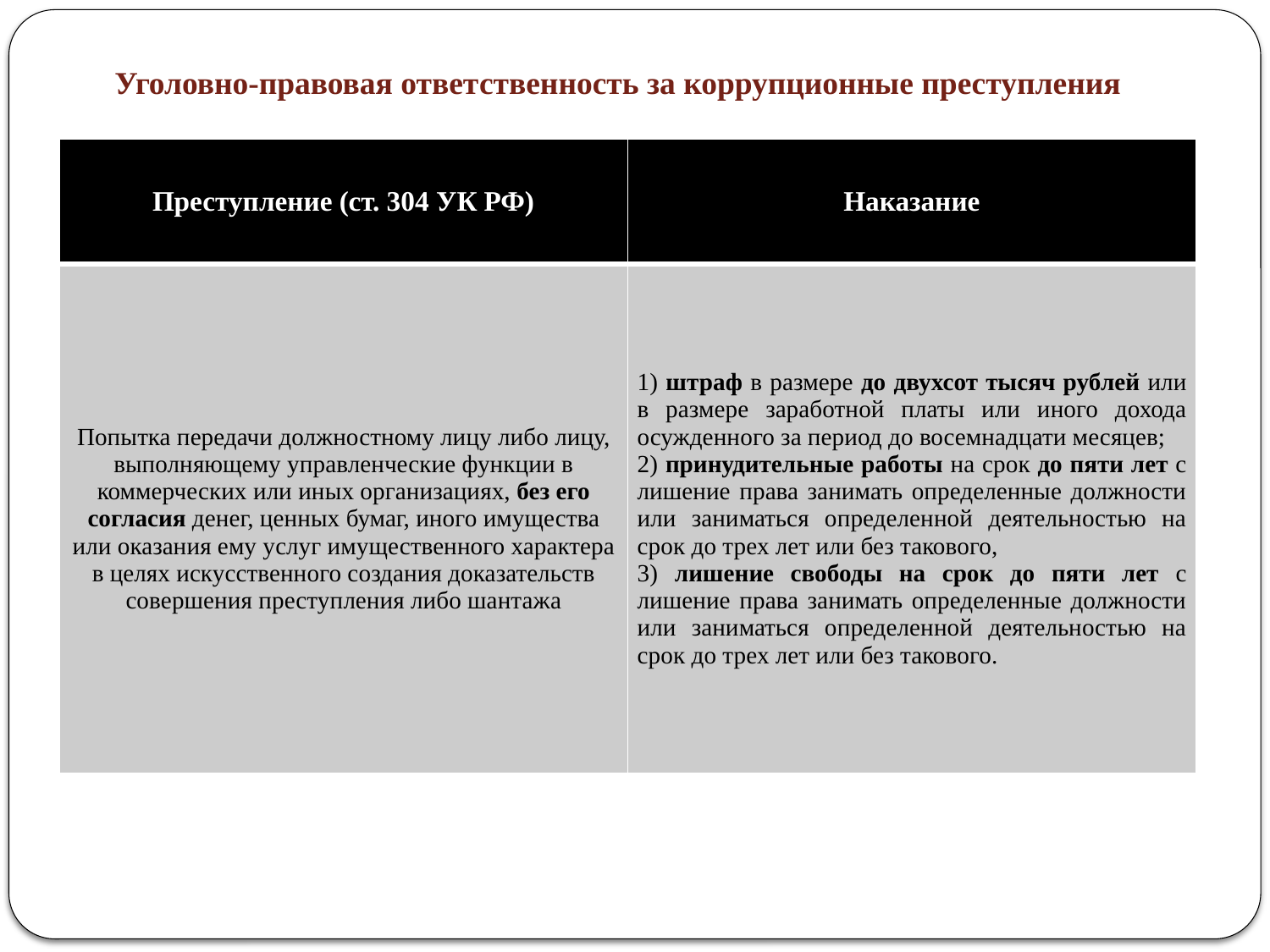

Уголовно-правовая ответственность за коррупционные преступления
| Преступление (ст. 304 УК РФ) | Наказание |
| --- | --- |
| Попытка передачи должностному лицу либо лицу, выполняющему управленческие функции в коммерческих или иных организациях, без его согласия денег, ценных бумаг, иного имущества или оказания ему услуг имущественного характера в целях искусственного создания доказательств совершения преступления либо шантажа | 1) штраф в размере до двухсот тысяч рублей или в размере заработной платы или иного дохода осужденного за период до восемнадцати месяцев; 2) принудительные работы на срок до пяти лет с лишение права занимать определенные должности или заниматься определенной деятельностью на срок до трех лет или без такового, 3) лишение свободы на срок до пяти лет с лишение права занимать определенные должности или заниматься определенной деятельностью на срок до трех лет или без такового. |